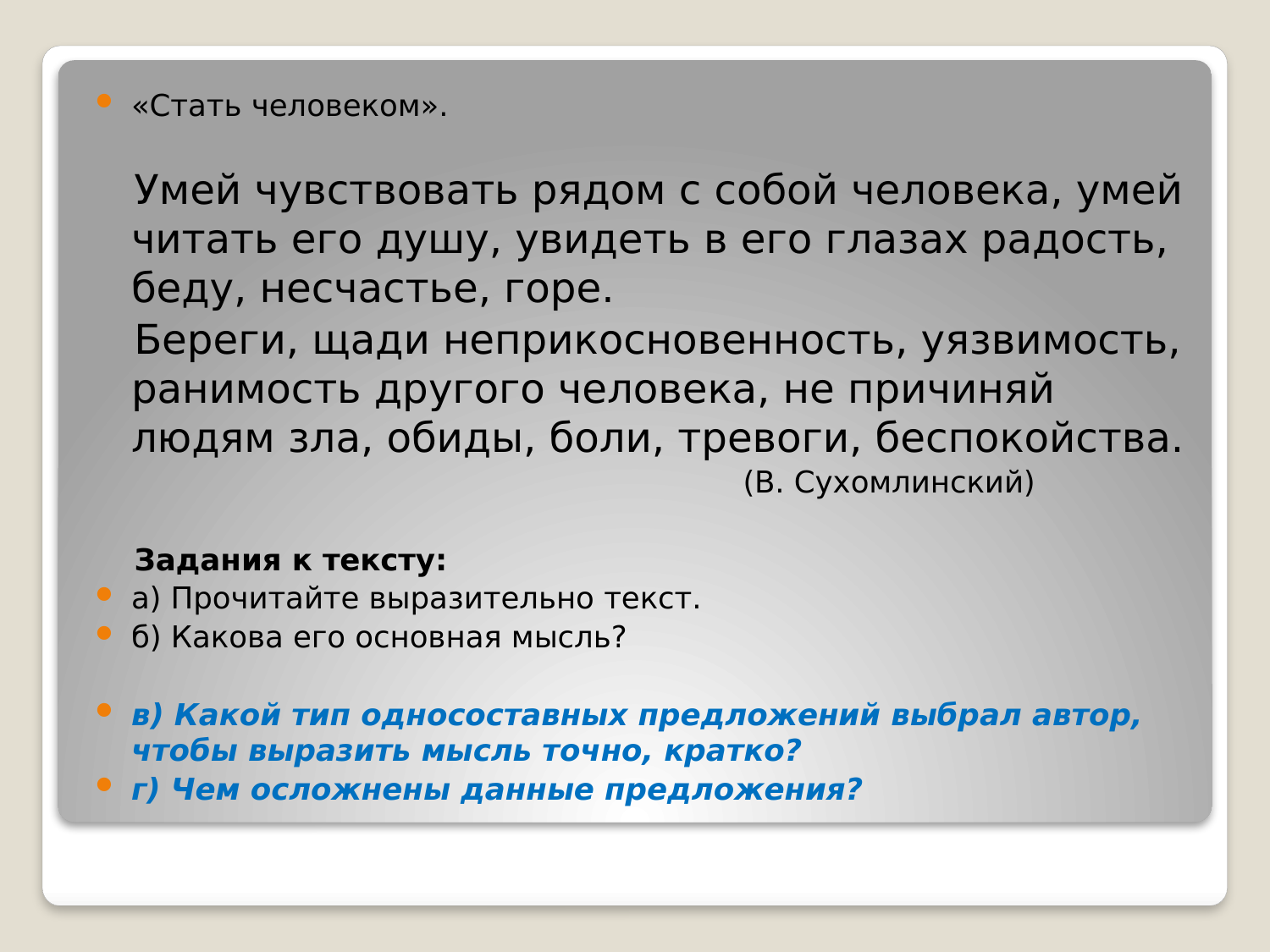

«Стать человеком».

   Умей чувствовать рядом с собой человека, умей читать его душу, увидеть в его глазах радость, беду, несчастье, горе.
   Береги, щади неприкосновенность, уязвимость, ранимость другого человека, не причиняй людям зла, обиды, боли, тревоги, беспокойства.
                                                                    (В. Сухомлинский)

    Задания к тексту:
а) Прочитайте выразительно текст.
б) Какова его основная мысль?

в) Какой тип односоставных предложений выбрал автор, чтобы выразить мысль точно, кратко?
г) Чем осложнены данные предложения?